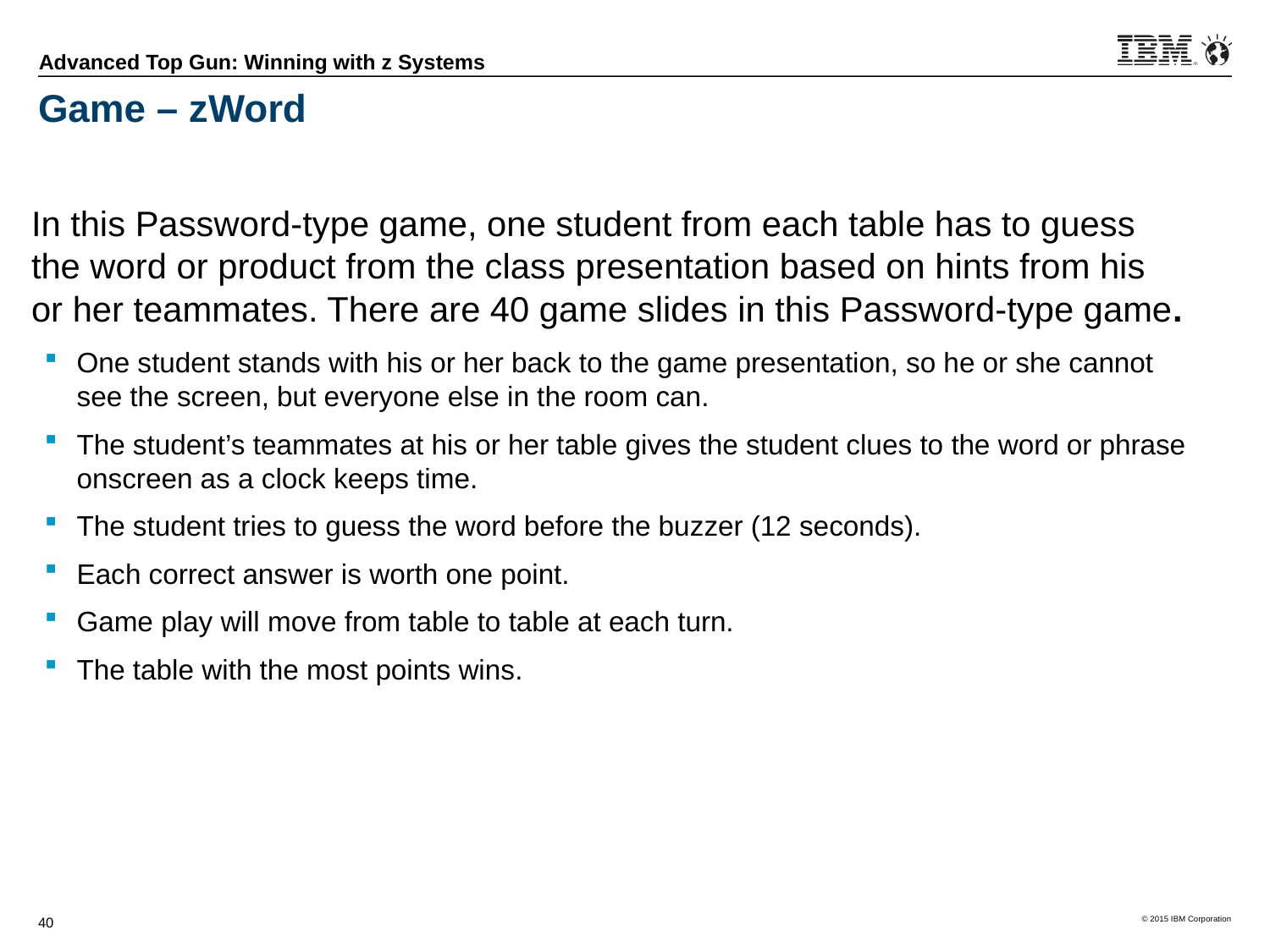

# Game – zWord
In this Password-type game, one student from each table has to guess the word or product from the class presentation based on hints from his or her teammates. There are 40 game slides in this Password-type game.
One student stands with his or her back to the game presentation, so he or she cannot see the screen, but everyone else in the room can.
The student’s teammates at his or her table gives the student clues to the word or phrase onscreen as a clock keeps time.
The student tries to guess the word before the buzzer (12 seconds).
Each correct answer is worth one point.
Game play will move from table to table at each turn.
The table with the most points wins.
40